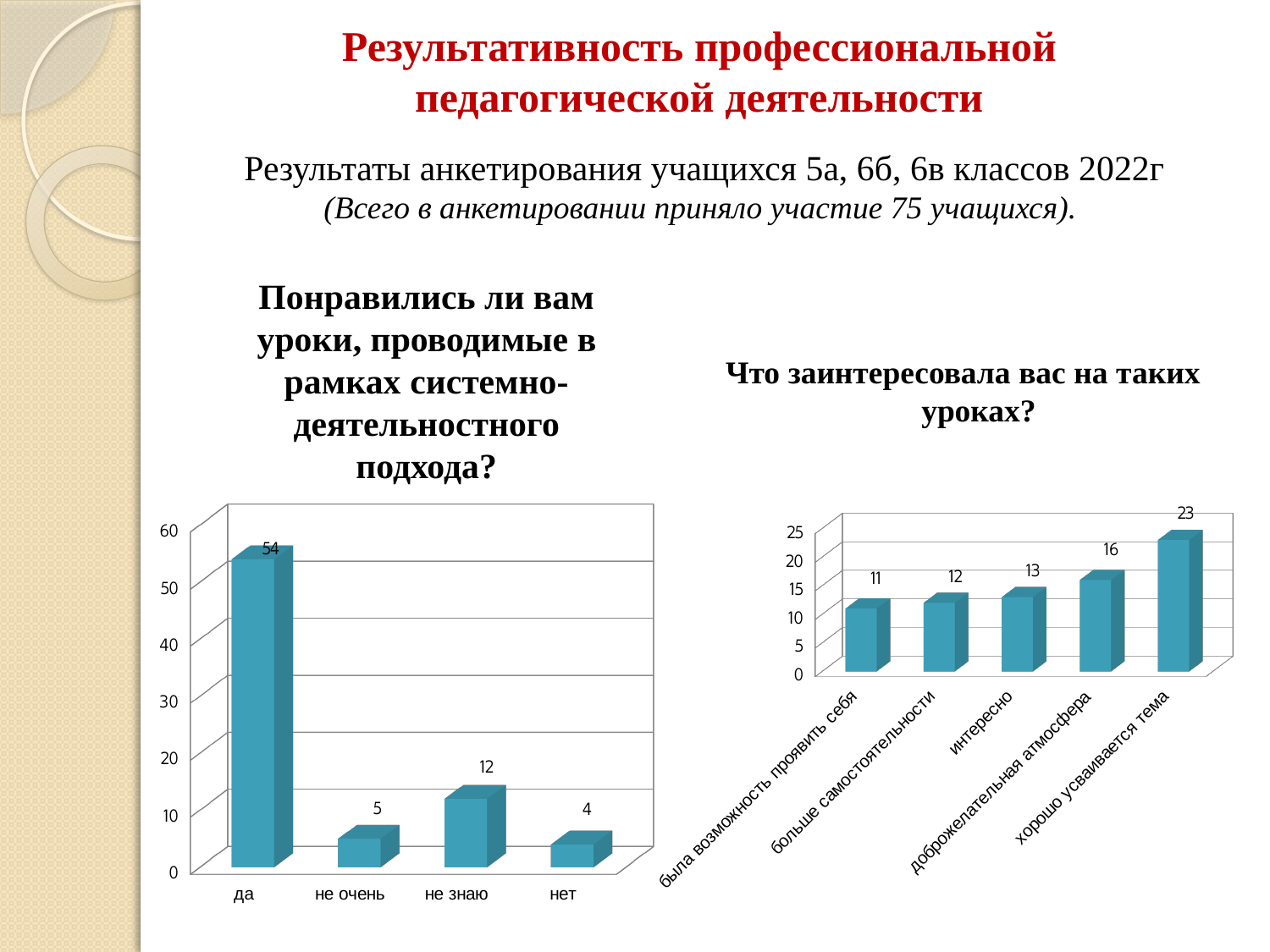

# Результативность профессиональной педагогической деятельности
Результаты анкетирования учащихся 5а, 6б, 6в классов 2022г
(Всего в анкетировании приняло участие 75 учащихся).
Понравились ли вам уроки, проводимые в рамках системно-деятельностного подхода?

Что заинтересовала вас на таких уроках?

[unsupported chart]

[unsupported chart]